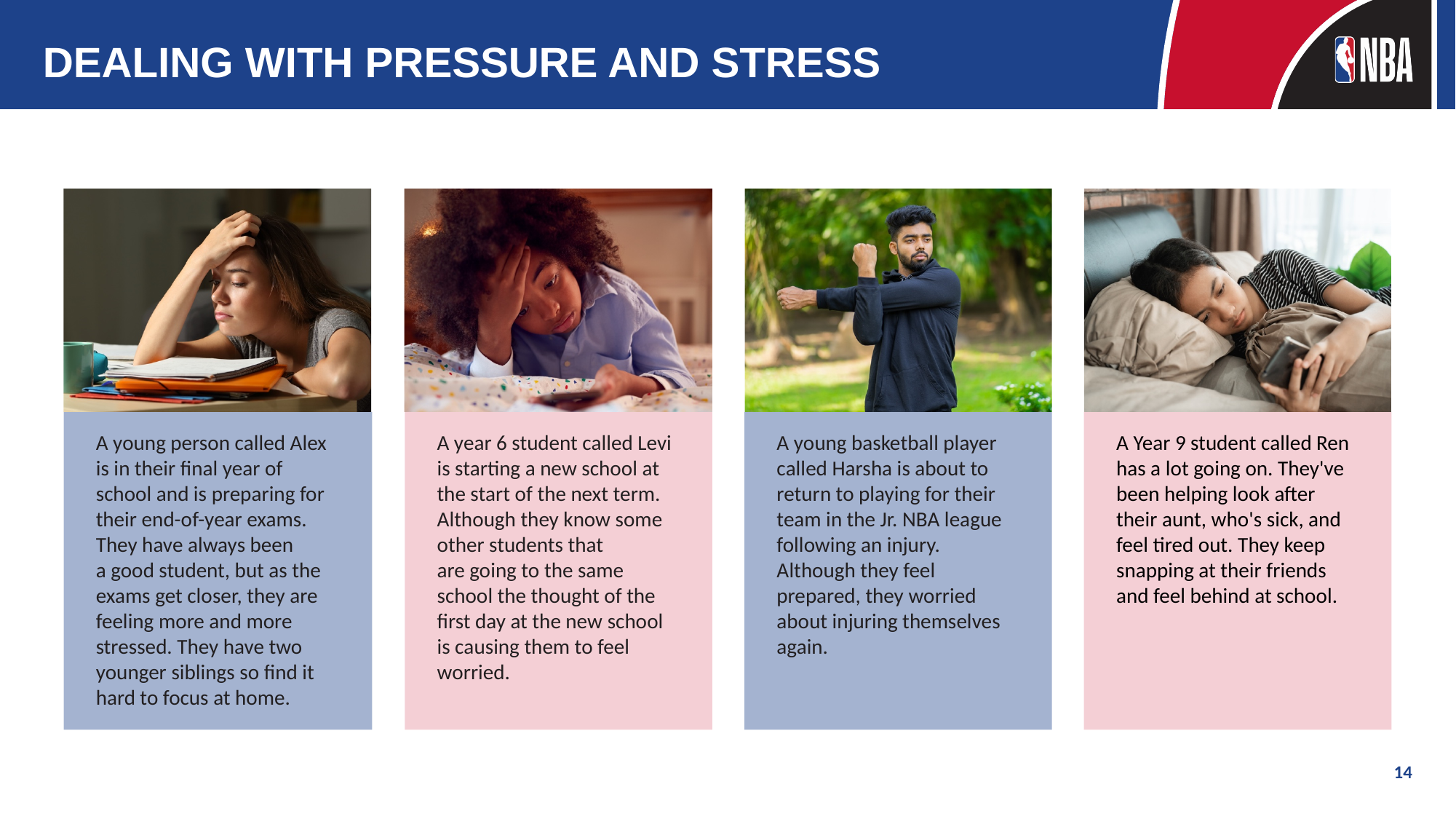

# DEALING WITH PRESSURE AND STRESS

A Year 9 student called Ren has a lot going on. They've been helping look after their aunt, who's sick, and feel tired out. They keep snapping at their friends and feel behind at school.

A year 6 student called Levi is starting a new school at the start of the next term. Although they know some other students that are going to the same school the thought of the first day at the new school is causing them to feel worried.

A young basketball player called Harsha is about to return to playing for their team in the Jr. NBA league following an injury. Although they feel prepared, they worried about injuring themselves again.

A young person called Alex is in their final year of school and is preparing for their end-of-year exams. They have always been a good student, but as the exams get closer, they are feeling more and more stressed. They have two younger siblings so find it hard to focus at home.
14